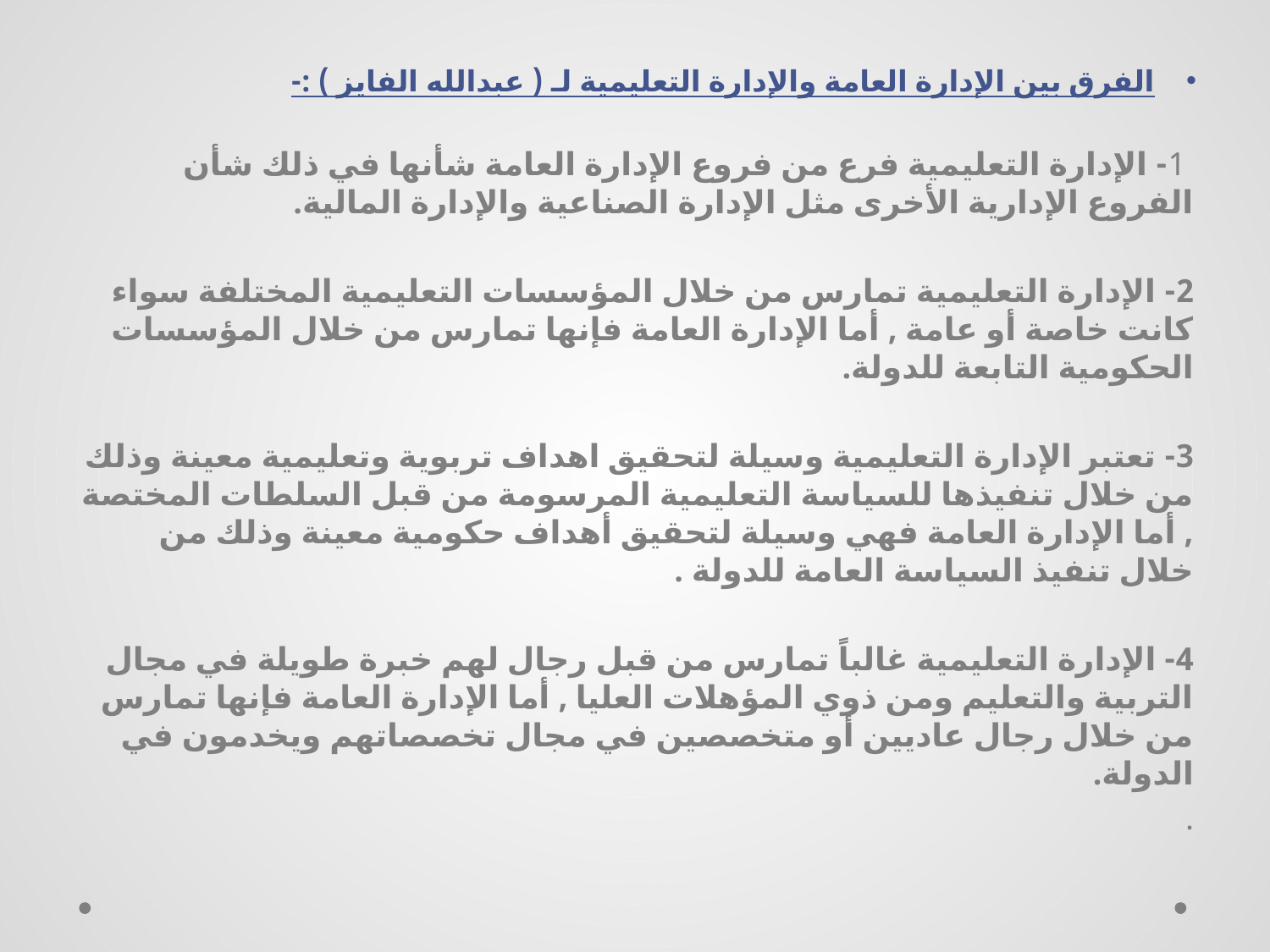

الفرق بين الإدارة العامة والإدارة التعليمية لـ ( عبدالله الفايز ) :-

 1- الإدارة التعليمية فرع من فروع الإدارة العامة شأنها في ذلك شأن الفروع الإدارية الأخرى مثل الإدارة الصناعية والإدارة المالية.

2- الإدارة التعليمية تمارس من خلال المؤسسات التعليمية المختلفة سواء كانت خاصة أو عامة , أما الإدارة العامة فإنها تمارس من خلال المؤسسات الحكومية التابعة للدولة.

3- تعتبر الإدارة التعليمية وسيلة لتحقيق اهداف تربوية وتعليمية معينة وذلك من خلال تنفيذها للسياسة التعليمية المرسومة من قبل السلطات المختصة , أما الإدارة العامة فهي وسيلة لتحقيق أهداف حكومية معينة وذلك من خلال تنفيذ السياسة العامة للدولة .

4- الإدارة التعليمية غالباً تمارس من قبل رجال لهم خبرة طويلة في مجال التربية والتعليم ومن ذوي المؤهلات العليا , أما الإدارة العامة فإنها تمارس من خلال رجال عاديين أو متخصصين في مجال تخصصاتهم ويخدمون في الدولة.
.